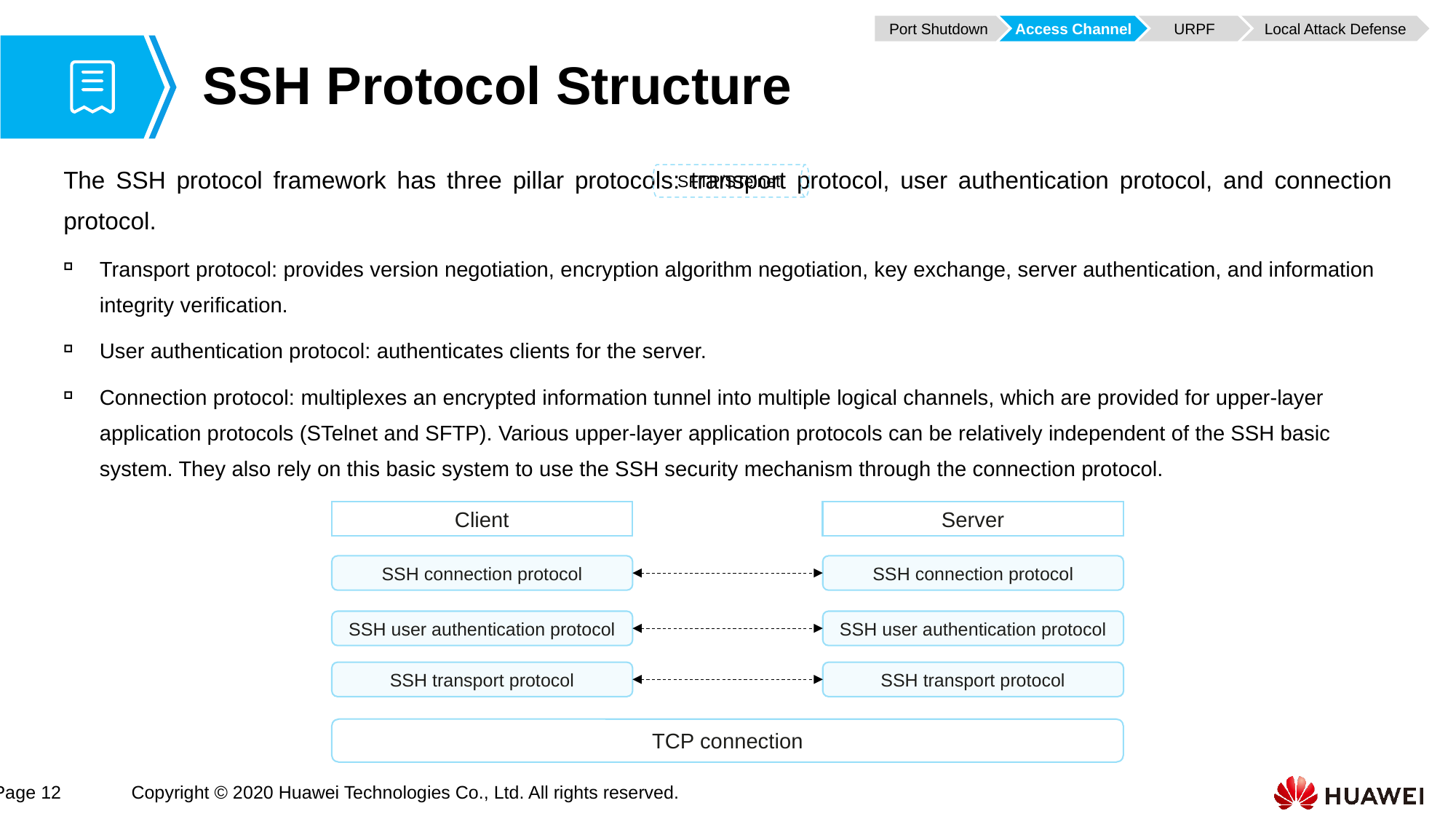

Port Shutdown
Access Channel
URPF
Local Attack Defense
# SSH Protocol Structure
SFTP/STelnet
The SSH protocol framework has three pillar protocols: transport protocol, user authentication protocol, and connection protocol.
Transport protocol: provides version negotiation, encryption algorithm negotiation, key exchange, server authentication, and information integrity verification.
User authentication protocol: authenticates clients for the server.
Connection protocol: multiplexes an encrypted information tunnel into multiple logical channels, which are provided for upper-layer application protocols (STelnet and SFTP). Various upper-layer application protocols can be relatively independent of the SSH basic system. They also rely on this basic system to use the SSH security mechanism through the connection protocol.

Client
Server
SSH connection protocol
SSH connection protocol
SSH user authentication protocol
SSH user authentication protocol
SSH transport protocol
SSH transport protocol
TCP connection